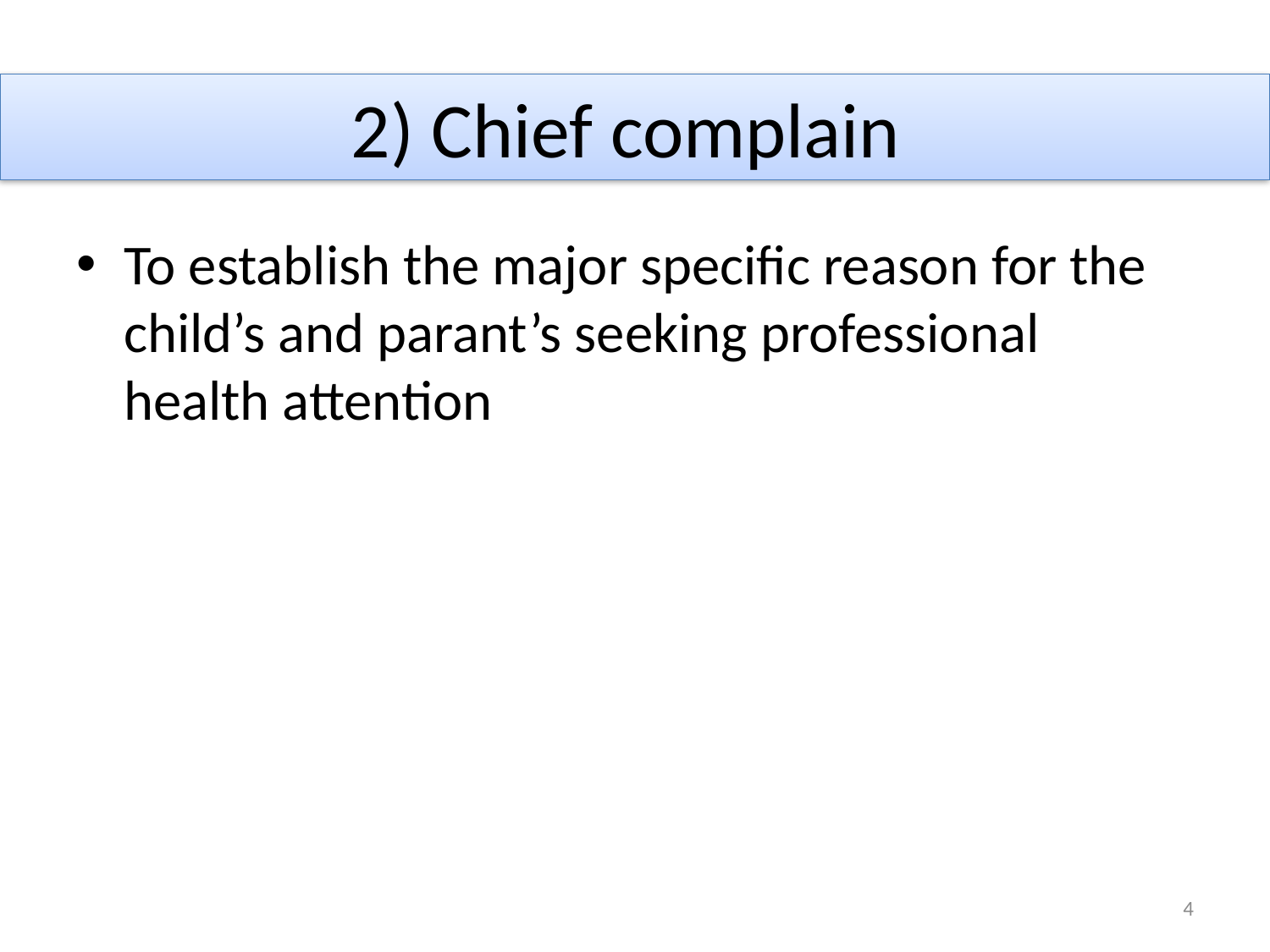

2) Chief complain
To establish the major specific reason for the child’s and parant’s seeking professional health attention
4